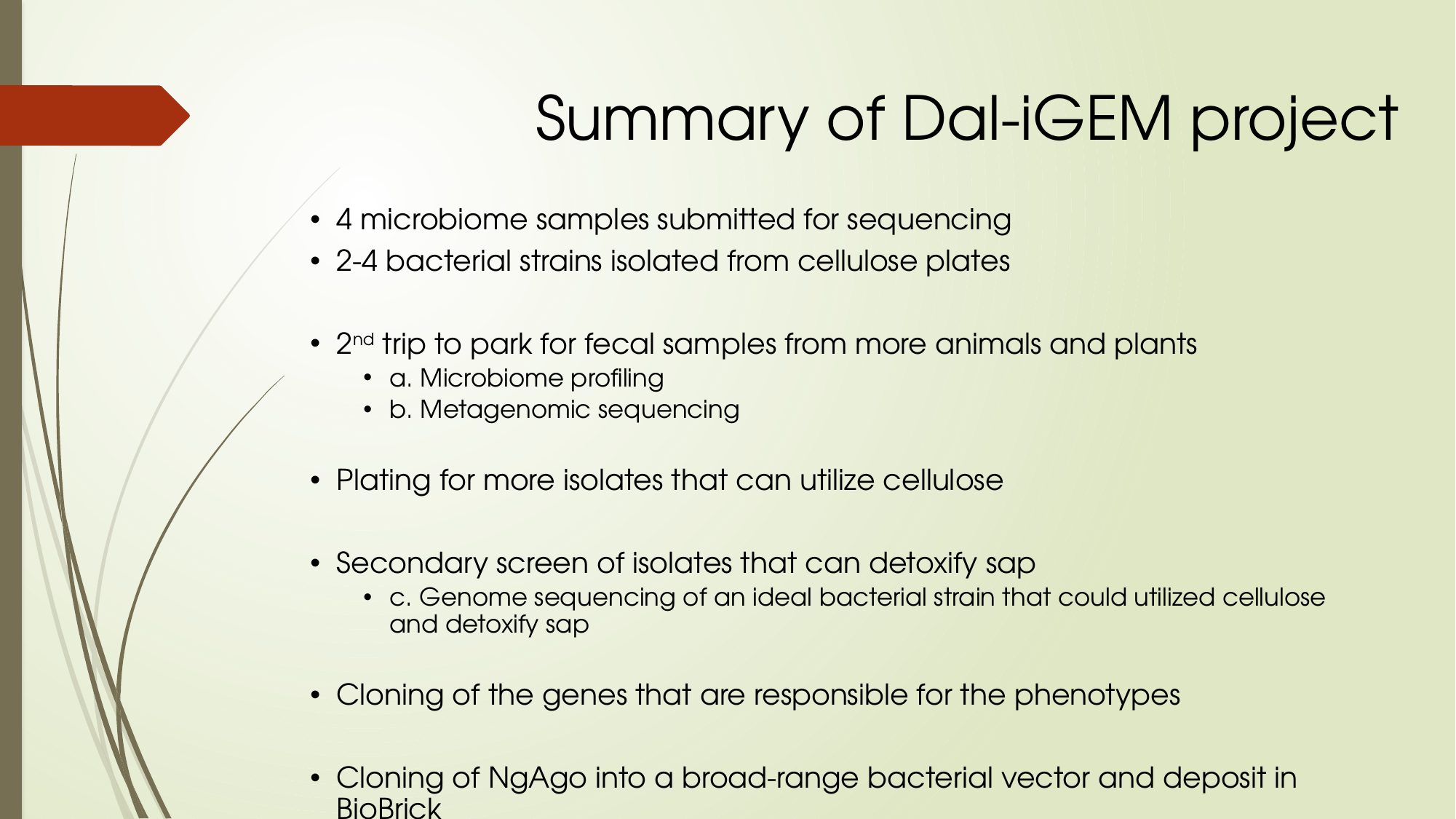

Summary of Dal-iGEM project
4 microbiome samples submitted for sequencing
2-4 bacterial strains isolated from cellulose plates

2nd trip to park for fecal samples from more animals and plants
a. Microbiome profiling
b. Metagenomic sequencing

Plating for more isolates that can utilize cellulose

Secondary screen of isolates that can detoxify sap
c. Genome sequencing of an ideal bacterial strain that could utilized cellulose and detoxify sap

Cloning of the genes that are responsible for the phenotypes

Cloning of NgAgo into a broad-range bacterial vector and deposit in BioBrick